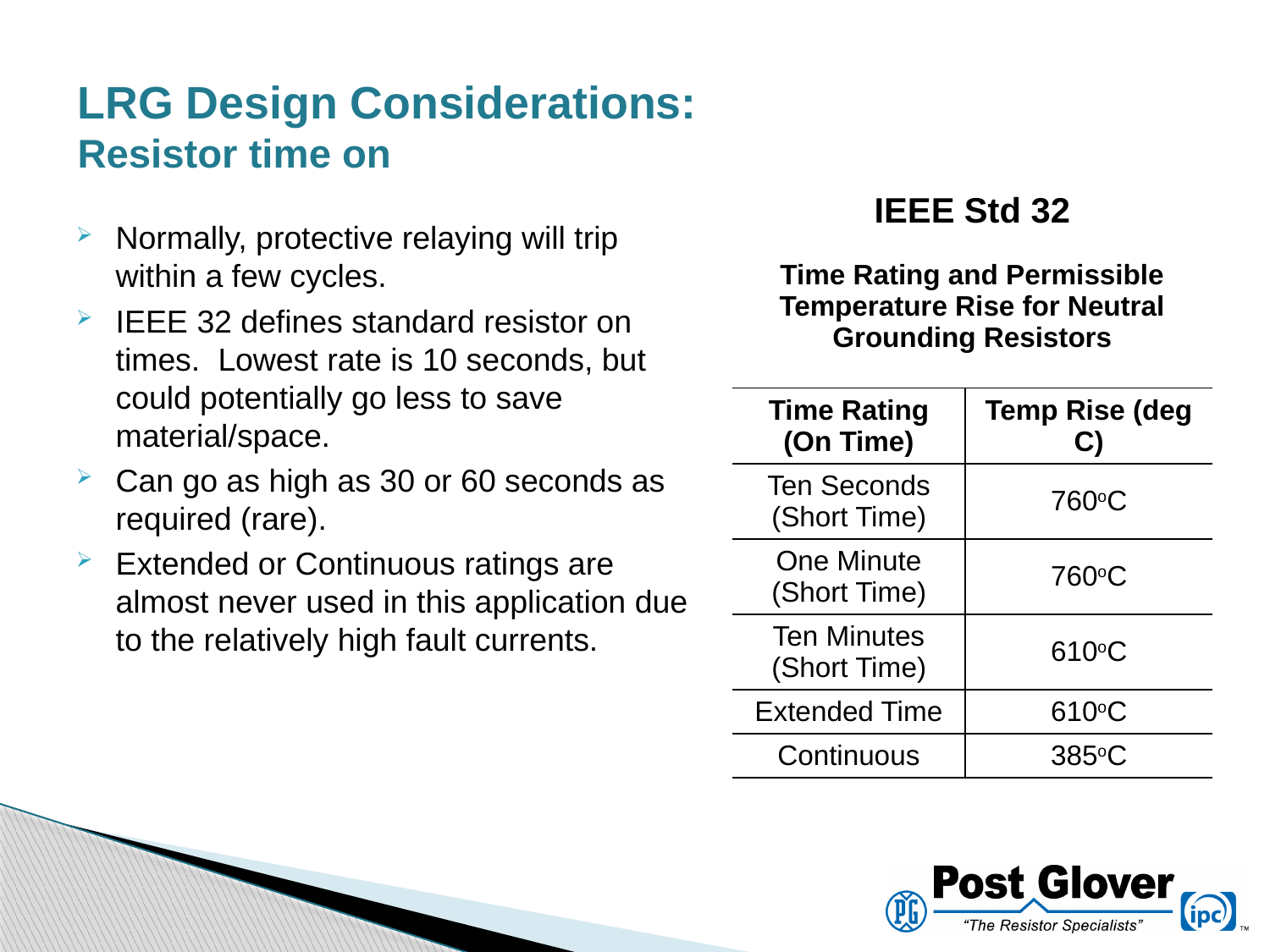

# LRG Design Considerations: Resistor time on
| IEEE Std 32 |  |
| --- | --- |
| Time Rating and Permissible Temperature Rise for Neutral Grounding Resistors |  |
|  |  |
| Time Rating (On Time) | Temp Rise (deg C) |
| Ten Seconds (Short Time) | 760oC |
| One Minute (Short Time) | 760oC |
| Ten Minutes (Short Time) | 610oC |
| Extended Time | 610oC |
| Continuous | 385oC |
Normally, protective relaying will trip within a few cycles.
IEEE 32 defines standard resistor on times.  Lowest rate is 10 seconds, but could potentially go less to save material/space.
Can go as high as 30 or 60 seconds as required (rare).
Extended or Continuous ratings are almost never used in this application due to the relatively high fault currents.